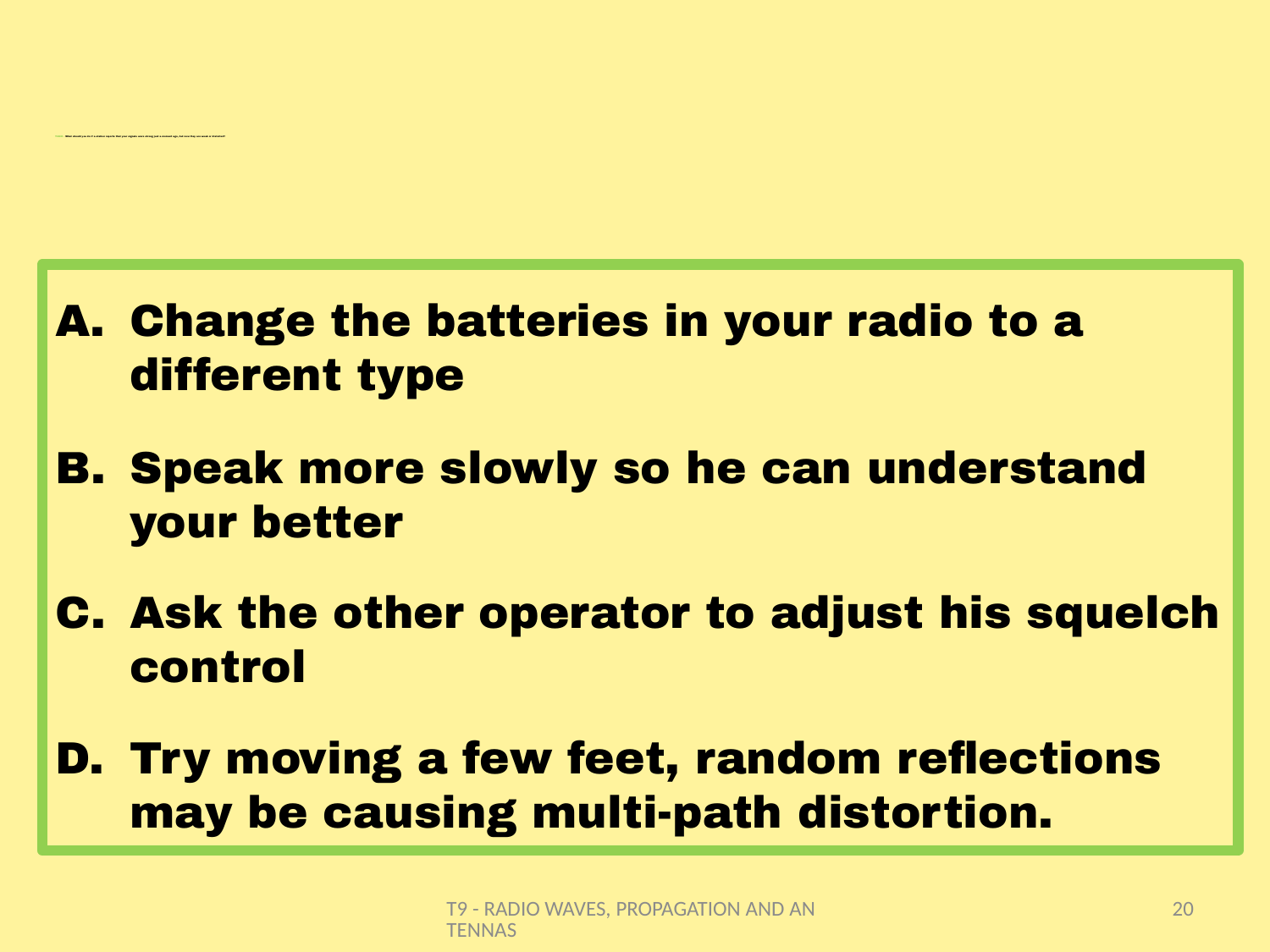

# T9B05 - What should you do if a station reports that your signals were strong just a moment ago, but now they are weak or distorted?

Change the batteries in your radio to a different type

Speak more slowly so he can understand your better

Ask the other operator to adjust his squelch control

Try moving a few feet, random reflections may be causing multi-path distortion.
T9 - RADIO WAVES, PROPAGATION AND ANTENNAS
20